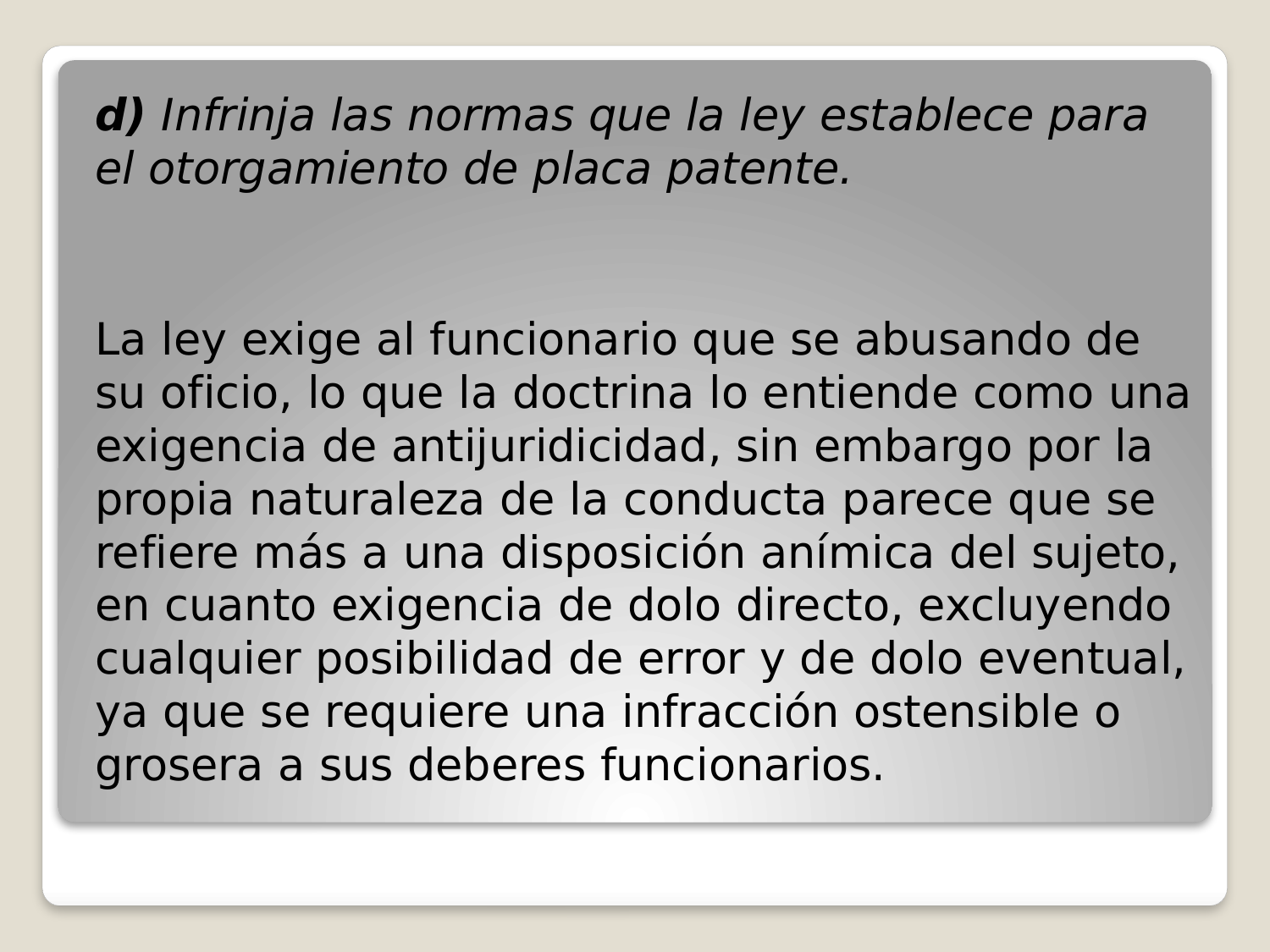

d) Infrinja las normas que la ley establece para el otorgamiento de placa patente.

La ley exige al funcionario que se abusando de su oficio, lo que la doctrina lo entiende como una exigencia de antijuridicidad, sin embargo por la propia naturaleza de la conducta parece que se refiere más a una disposición anímica del sujeto, en cuanto exigencia de dolo directo, excluyendo cualquier posibilidad de error y de dolo eventual, ya que se requiere una infracción ostensible o grosera a sus deberes funcionarios.

#